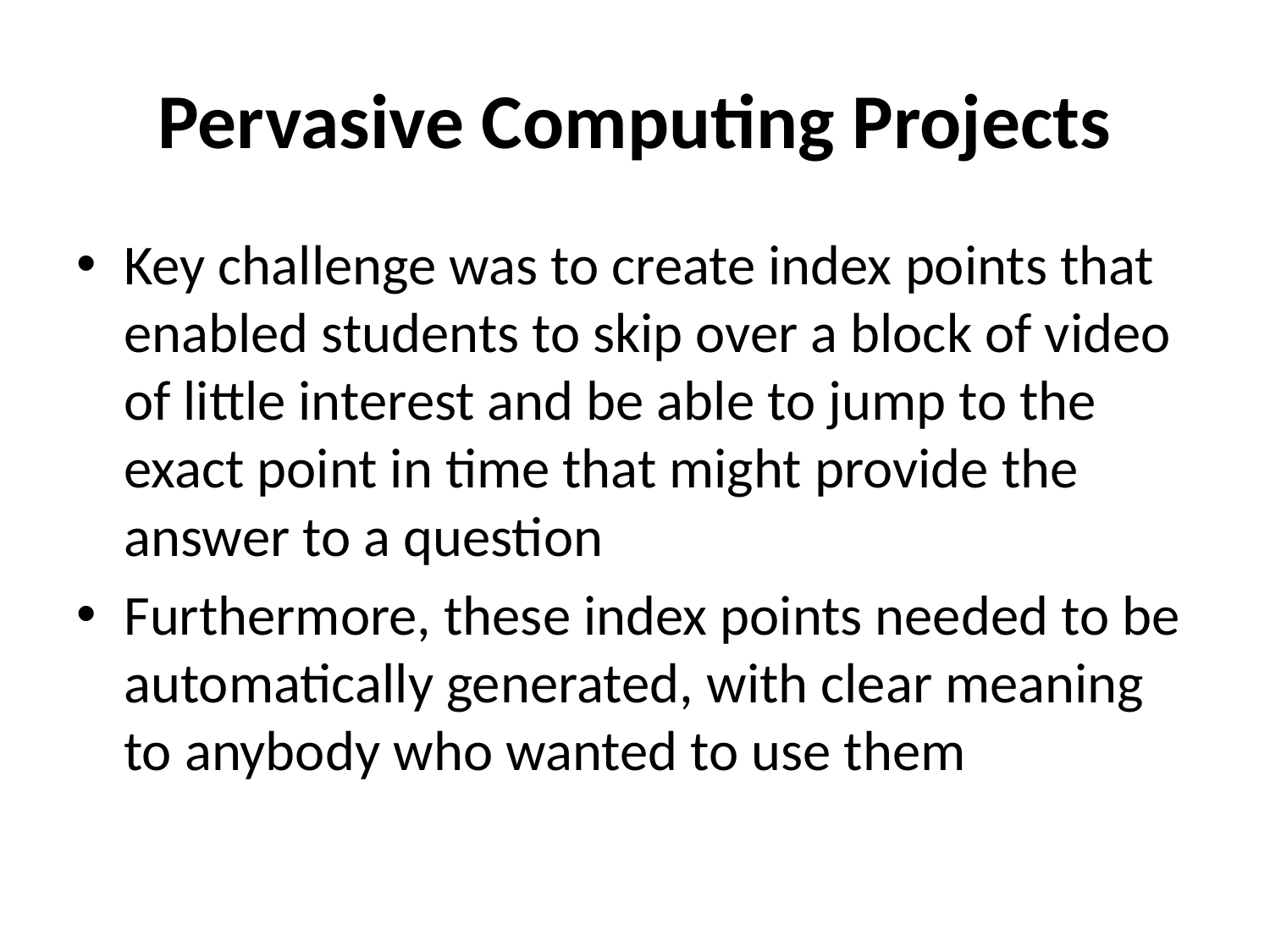

# Pervasive Computing Projects
Key challenge was to create index points that enabled students to skip over a block of video of little interest and be able to jump to the exact point in time that might provide the answer to a question
Furthermore, these index points needed to be automatically generated, with clear meaning to anybody who wanted to use them